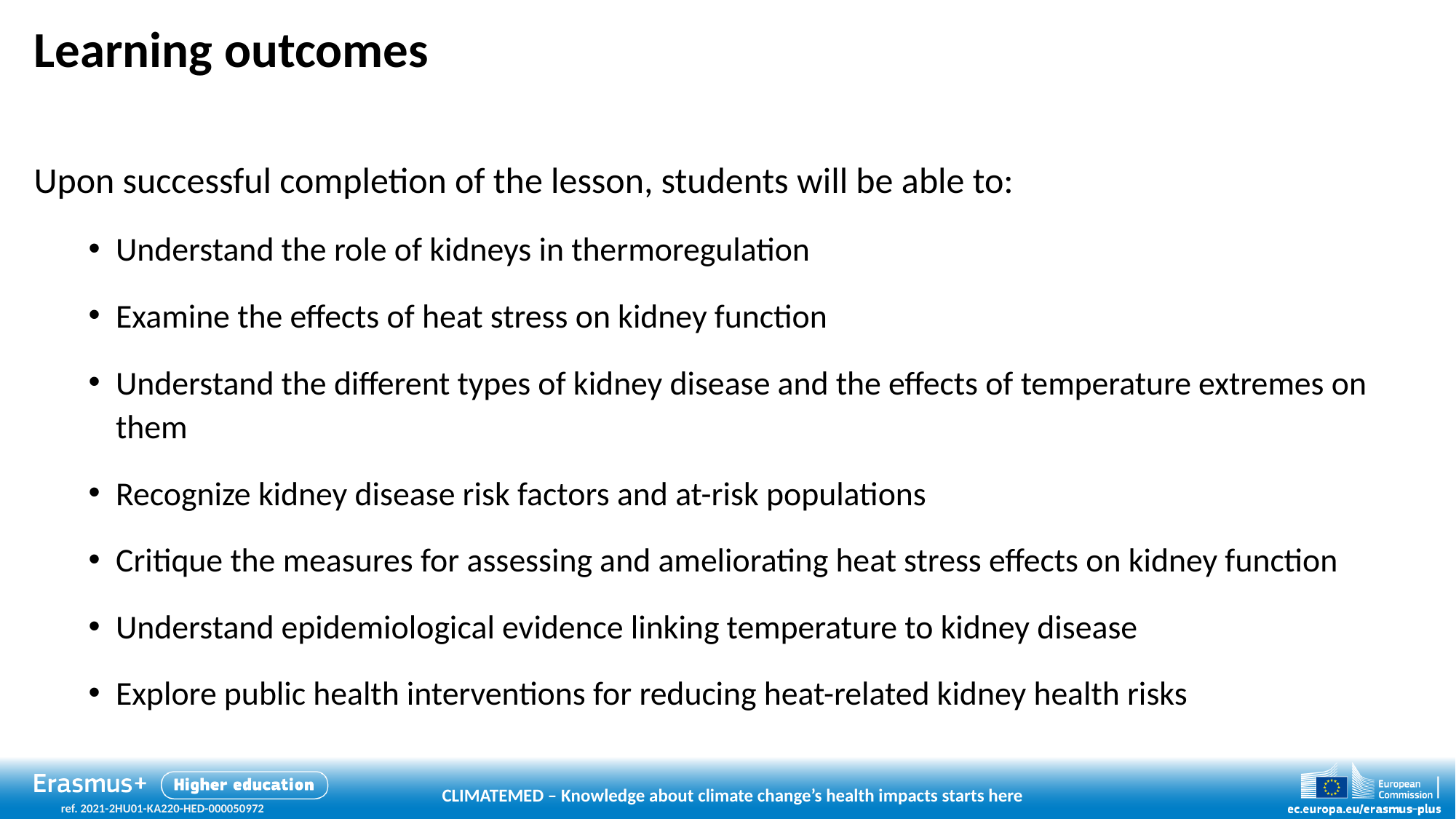

# Learning outcomes
Upon successful completion of the lesson, students will be able to:
Understand the role of kidneys in thermoregulation
Examine the effects of heat stress on kidney function
Understand the different types of kidney disease and the effects of temperature extremes on them
Recognize kidney disease risk factors and at-risk populations
Critique the measures for assessing and ameliorating heat stress effects on kidney function
Understand epidemiological evidence linking temperature to kidney disease
Explore public health interventions for reducing heat-related kidney health risks